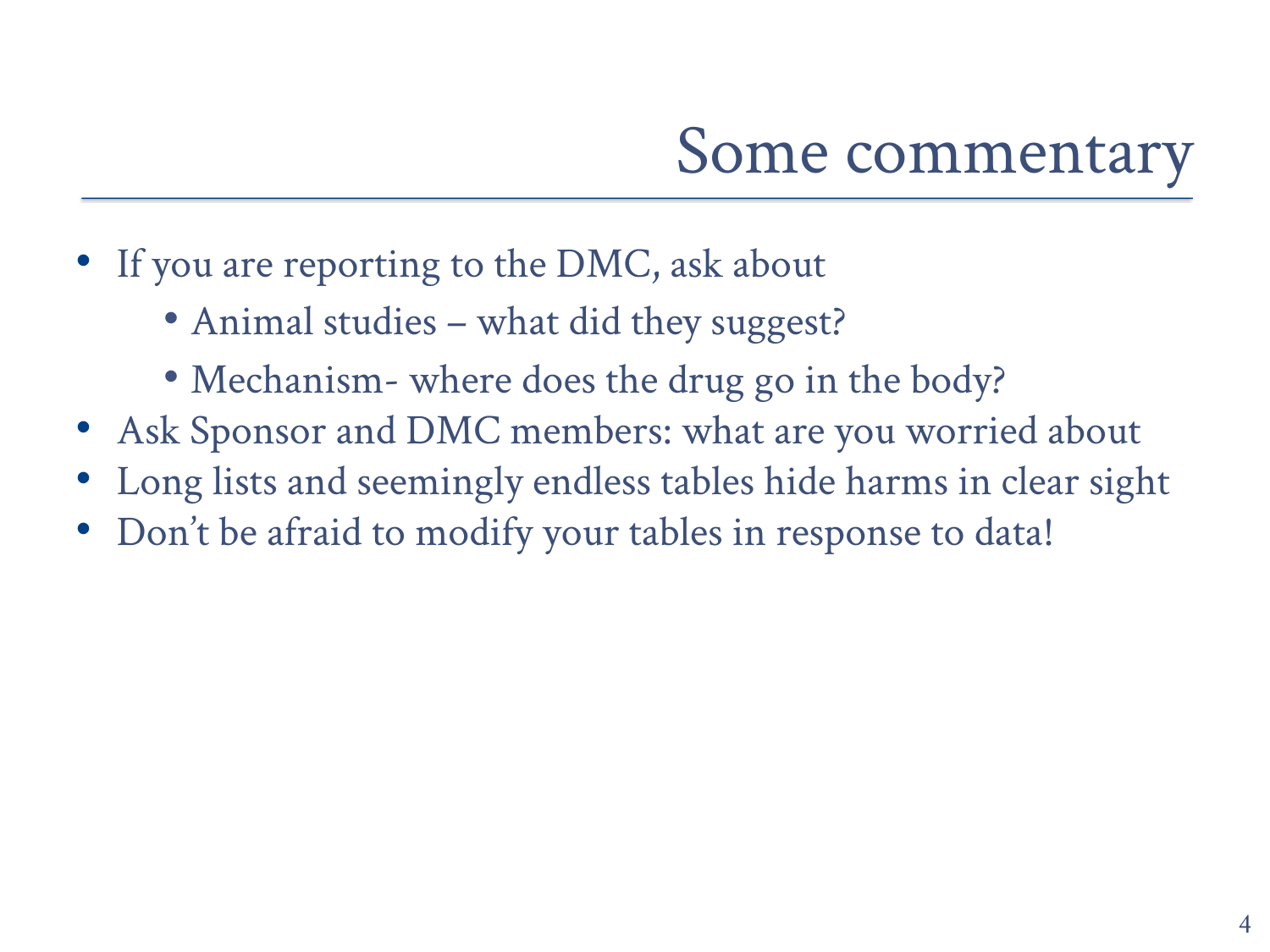

# Some commentary
If you are reporting to the DMC, ask about
Animal studies – what did they suggest?
Mechanism- where does the drug go in the body?
Ask Sponsor and DMC members: what are you worried about
Long lists and seemingly endless tables hide harms in clear sight
Don’t be afraid to modify your tables in response to data!

4